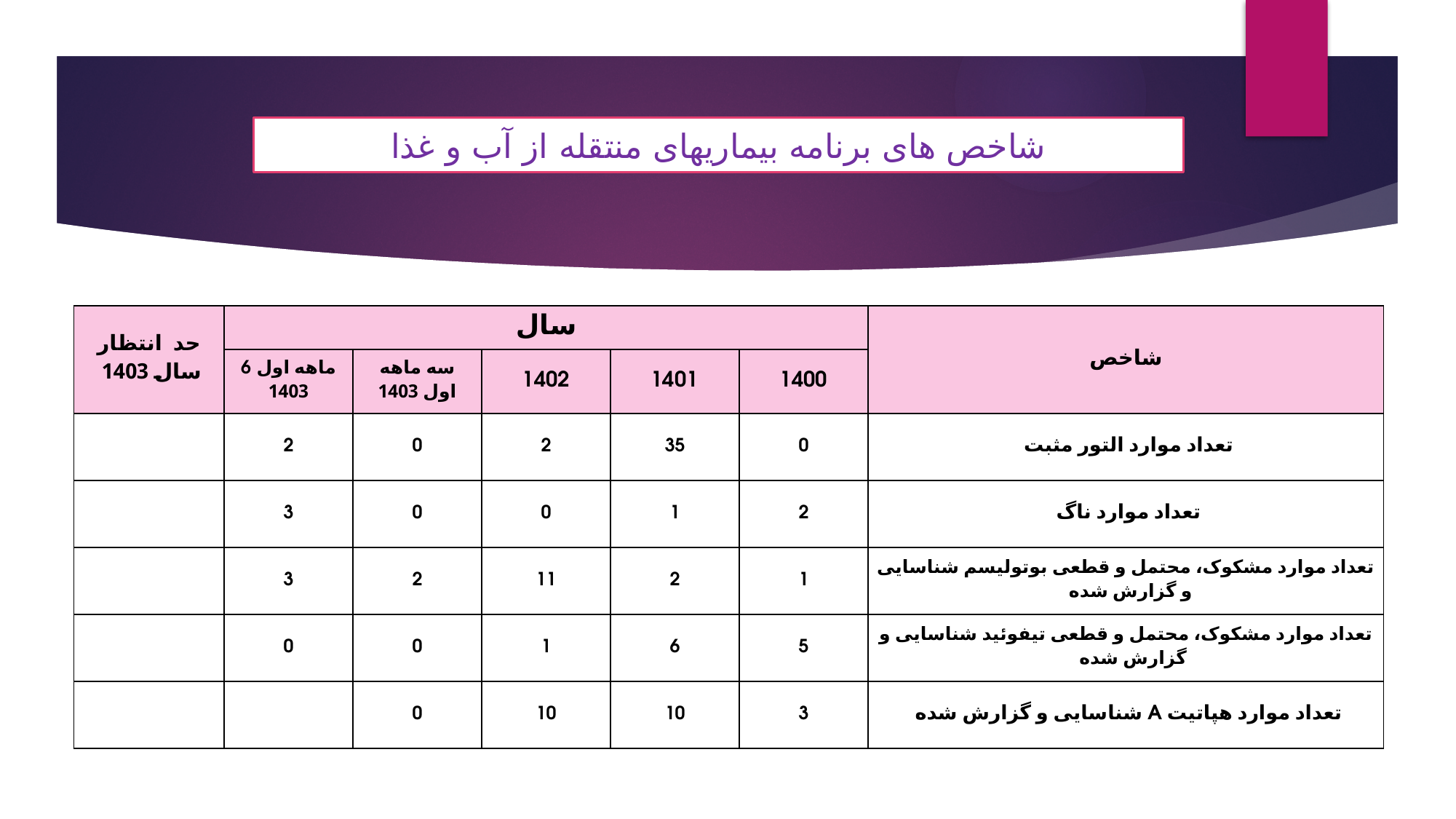

شاخص های برنامه بیماریهای منتقله از آب و غذا
| حد انتظار سال 1403 | سال |  |  |  |  | شاخص |
| --- | --- | --- | --- | --- | --- | --- |
|  | 6 ماهه اول 1403 | سه ماهه اول 1403 | 1402 | 1401 | 1400 |  |
|  | 2 | 0 | 2 | 35 | 0 | تعداد موارد التور مثبت |
|  | 3 | 0 | 0 | 1 | 2 | تعداد موارد ناگ |
|  | 3 | 2 | 11 | 2 | 1 | تعداد موارد مشکوک، محتمل و قطعی بوتولیسم شناسایی و گزارش شده |
|  | 0 | 0 | 1 | 6 | 5 | تعداد موارد مشکوک، محتمل و قطعی تیفوئید شناسایی و گزارش شده |
|  |  | 0 | 10 | 10 | 3 | تعداد موارد هپاتیت A شناسایی و گزارش شده |